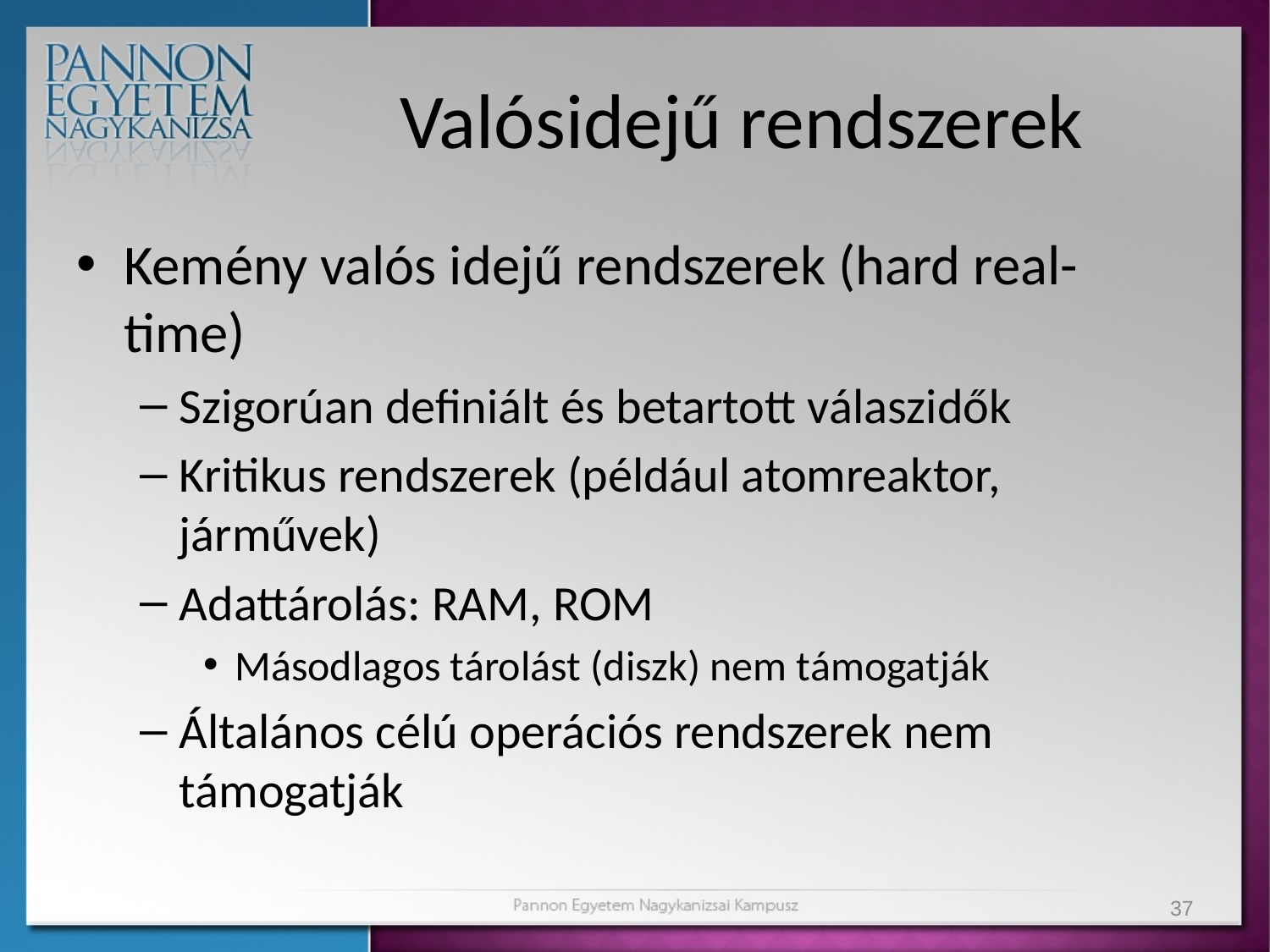

# Valósidejű rendszerek
Kemény valós idejű rendszerek (hard real-time)
Szigorúan definiált és betartott válaszidők
Kritikus rendszerek (például atomreaktor, járművek)
Adattárolás: RAM, ROM
Másodlagos tárolást (diszk) nem támogatják
Általános célú operációs rendszerek nem támogatják
37